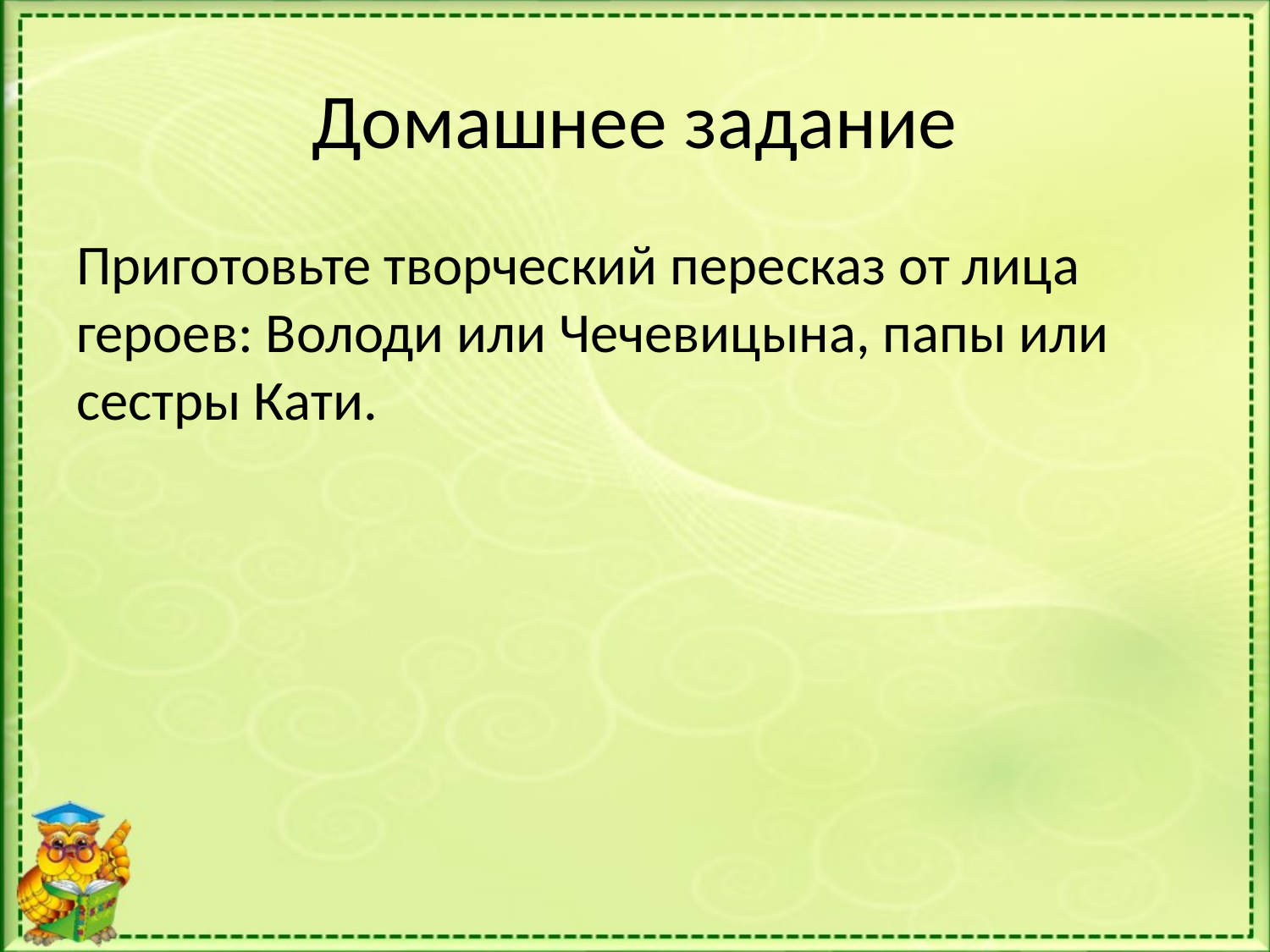

# Домашнее задание
Приготовьте творческий пересказ от лица героев: Володи или Чечевицына, папы или сестры Кати.